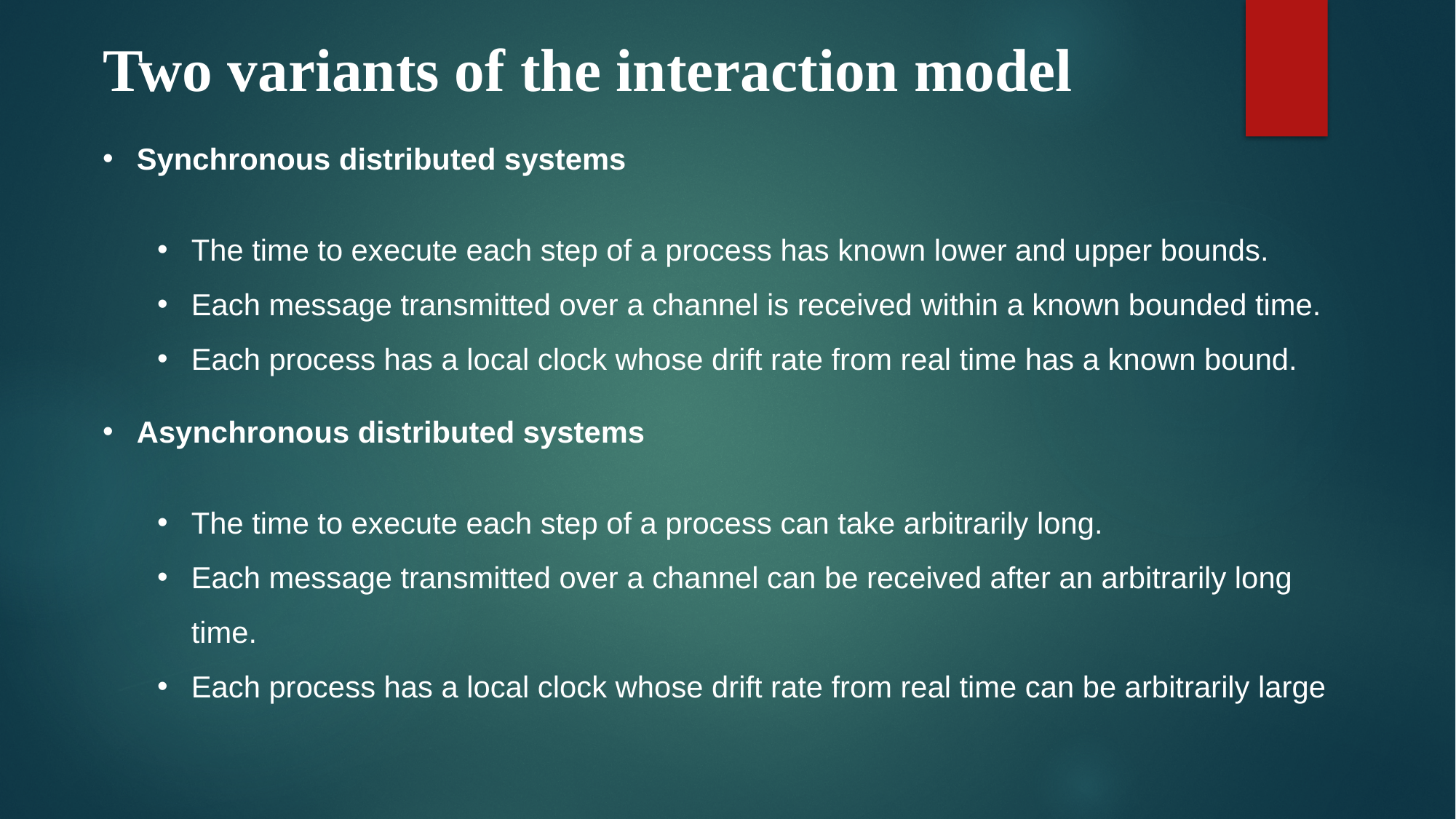

Two variants of the interaction model

Synchronous distributed systems

The time to execute each step of a process has known lower and upper bounds.
Each message transmitted over a channel is received within a known bounded time.
Each process has a local clock whose drift rate from real time has a known bound.

Asynchronous distributed systems

The time to execute each step of a process can take arbitrarily long.
Each message transmitted over a channel can be received after an arbitrarily long time.
Each process has a local clock whose drift rate from real time can be arbitrarily large